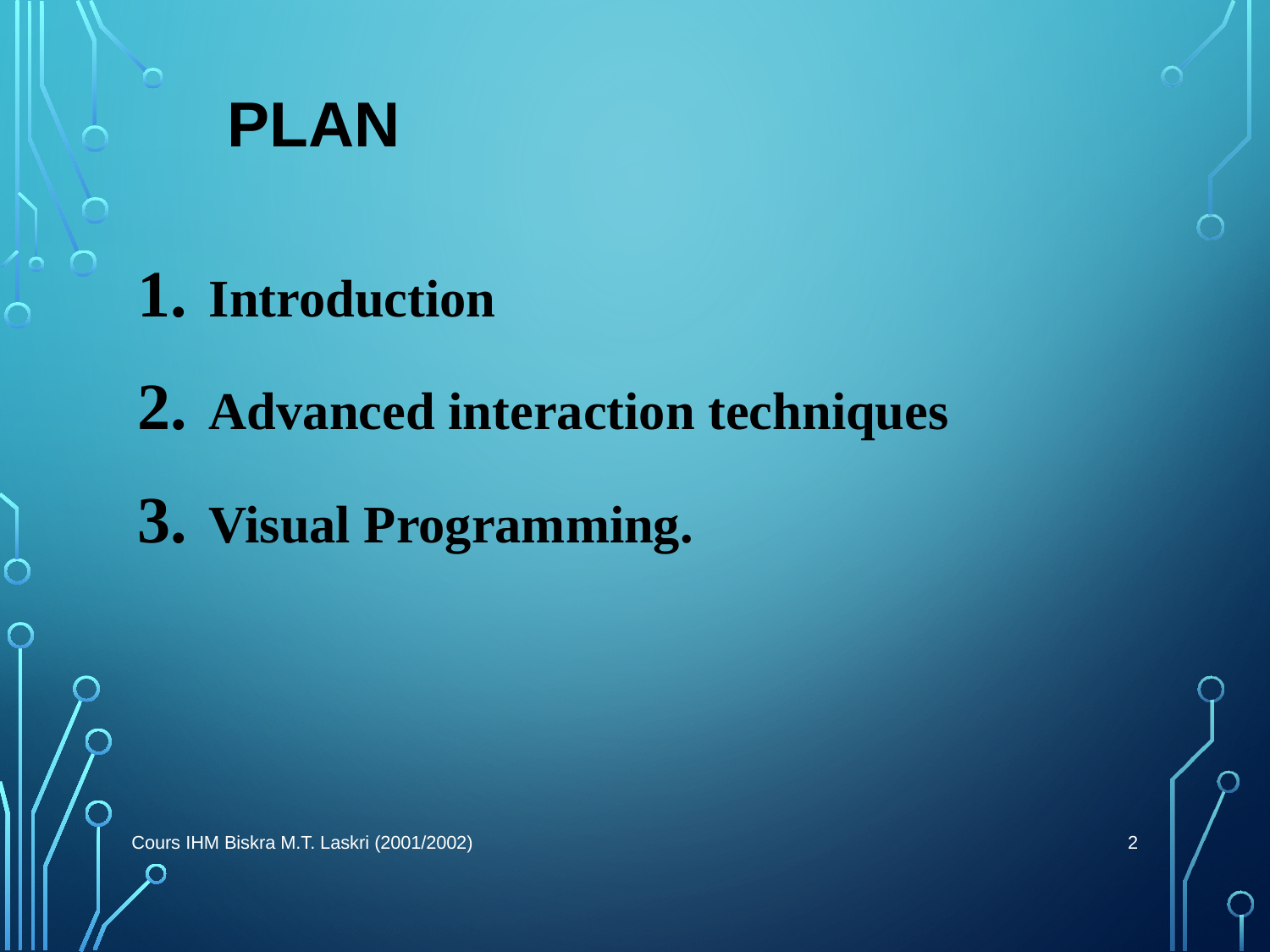

# Plan
Introduction
Advanced interaction techniques
Visual Programming.
2
Cours IHM Biskra M.T. Laskri (2001/2002)